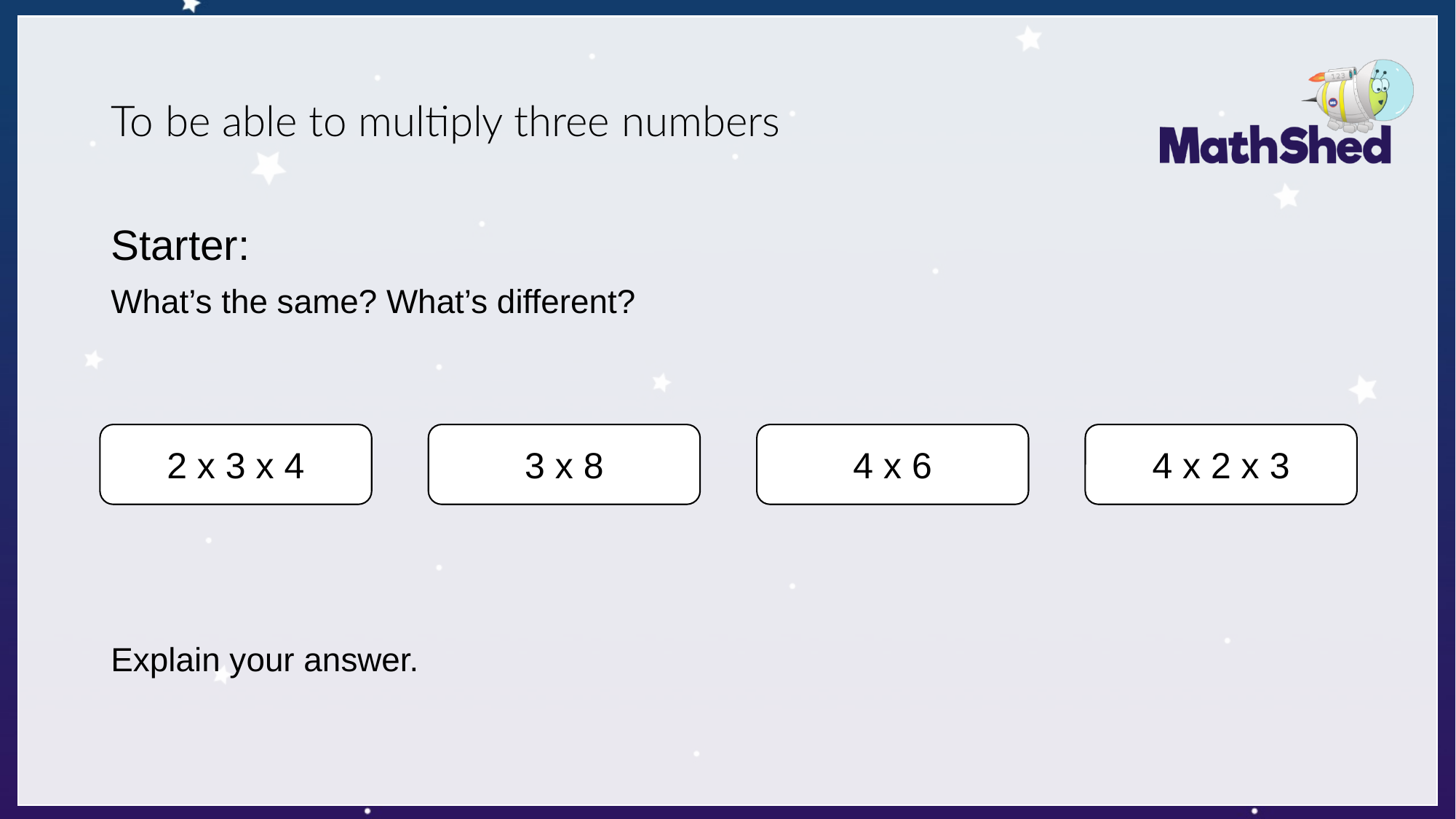

# To be able to multiply three numbers
Starter:
What’s the same? What’s different?

Explain your answer.

2 x 3 x 4
3 x 8
4 x 6
4 x 2 x 3